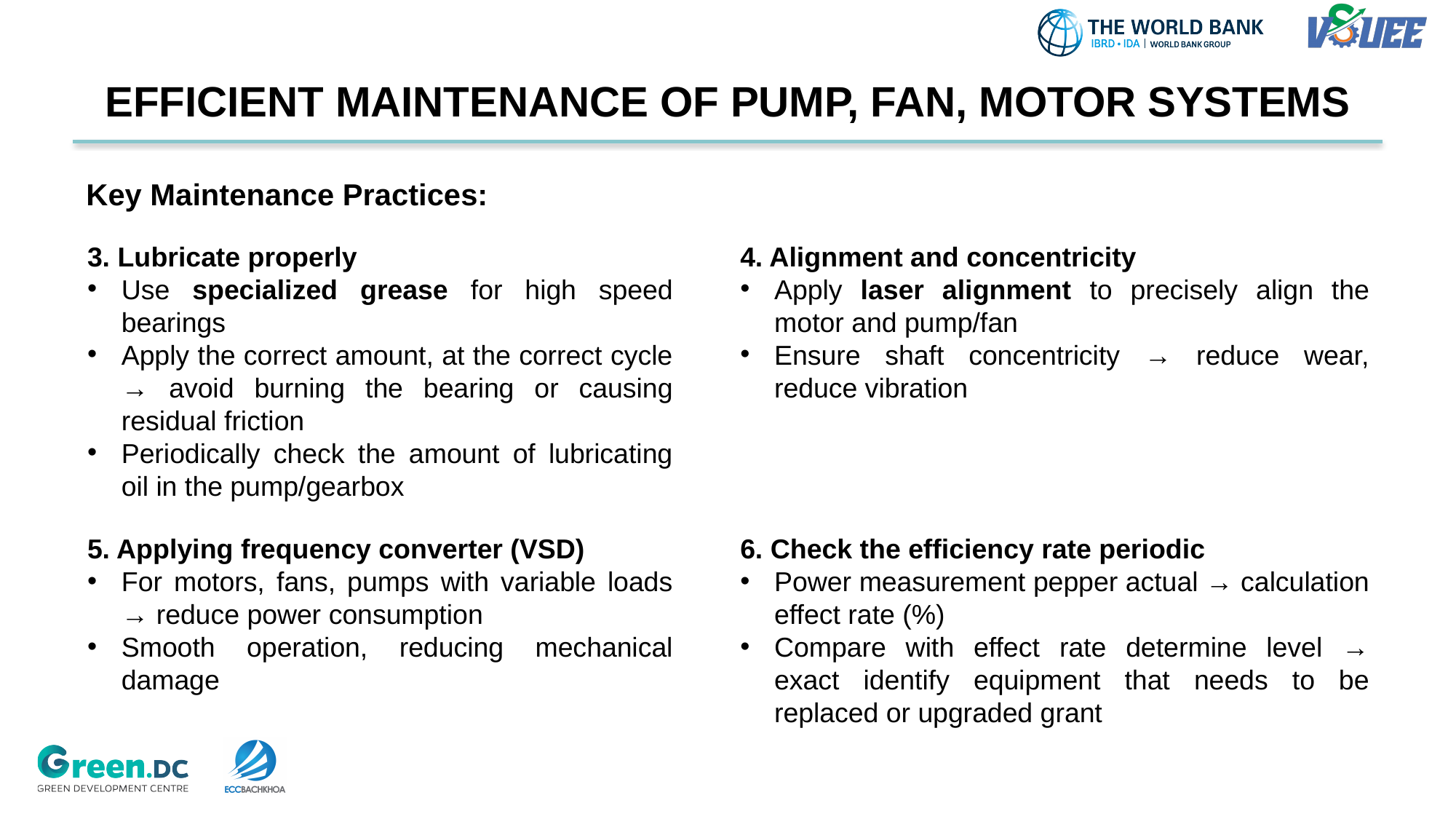

EFFICIENT MAINTENANCE OF PUMP, FAN, MOTOR SYSTEMS

Key Maintenance Practices:
3. Lubricate properly
Use specialized grease for high speed bearings
Apply the correct amount, at the correct cycle → avoid burning the bearing or causing residual friction
Periodically check the amount of lubricating oil in the pump/gearbox
4. Alignment and concentricity
Apply laser alignment to precisely align the motor and pump/fan
Ensure shaft concentricity → reduce wear, reduce vibration
5. Applying frequency converter (VSD)
For motors, fans, pumps with variable loads → reduce power consumption
Smooth operation, reducing mechanical damage
6. Check the efficiency rate periodic​
Power measurement pepper actual → calculation​​ effect rate (%)
Compare​ with effect rate determine level → exact identify equipment that needs to be replaced or upgraded grant